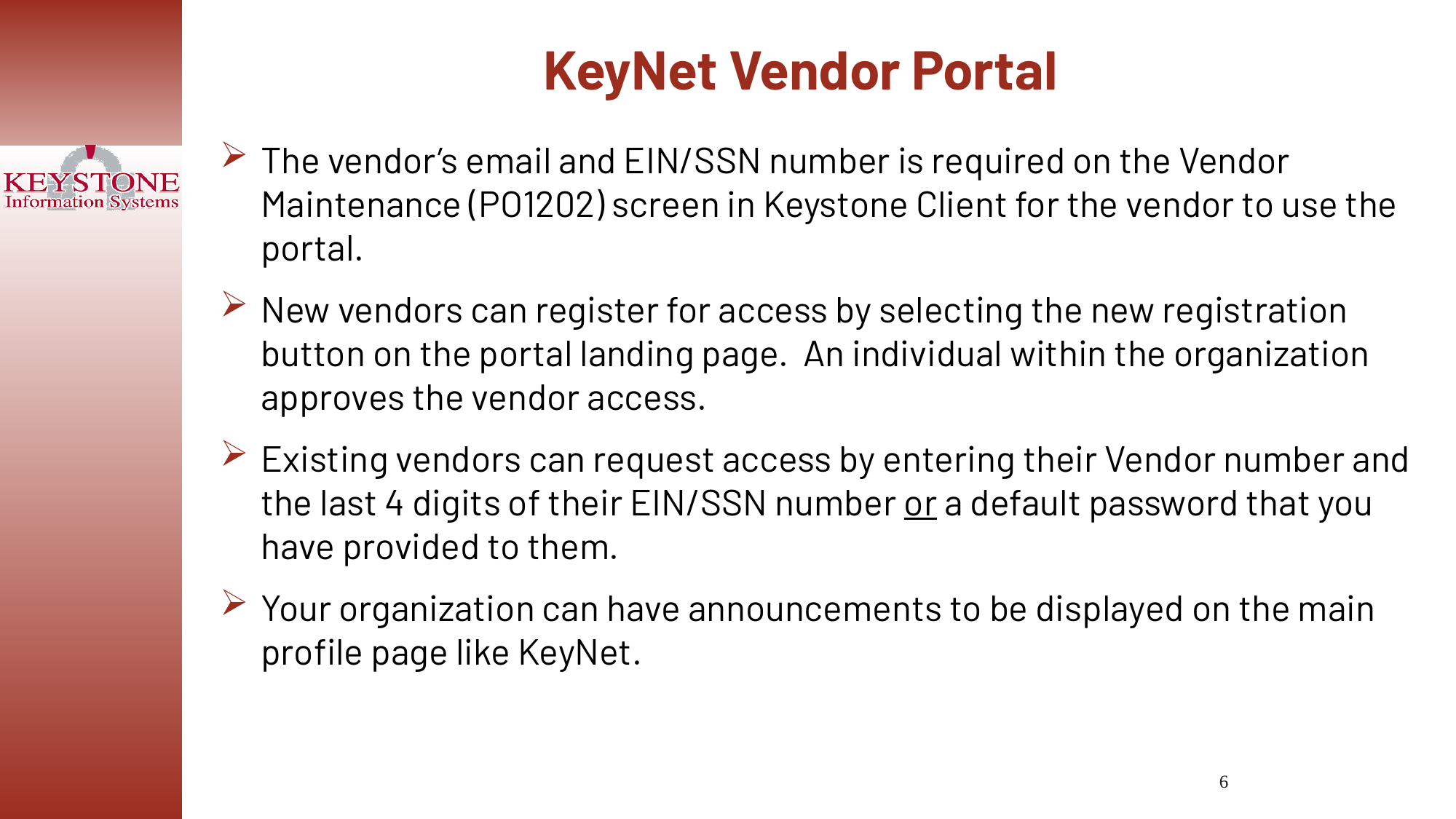

KeyNet Vendor Portal
The vendor’s email and EIN/SSN number is required on the Vendor Maintenance (PO1202) screen in Keystone Client for the vendor to use the portal.
New vendors can register for access by selecting the new registration button on the portal landing page.  An individual within the organization approves the vendor access.
Existing vendors can request access by entering their Vendor number and the last 4 digits of their EIN/SSN number or a default password that you have provided to them.
Your organization can have announcements to be displayed on the main profile page like KeyNet.
6